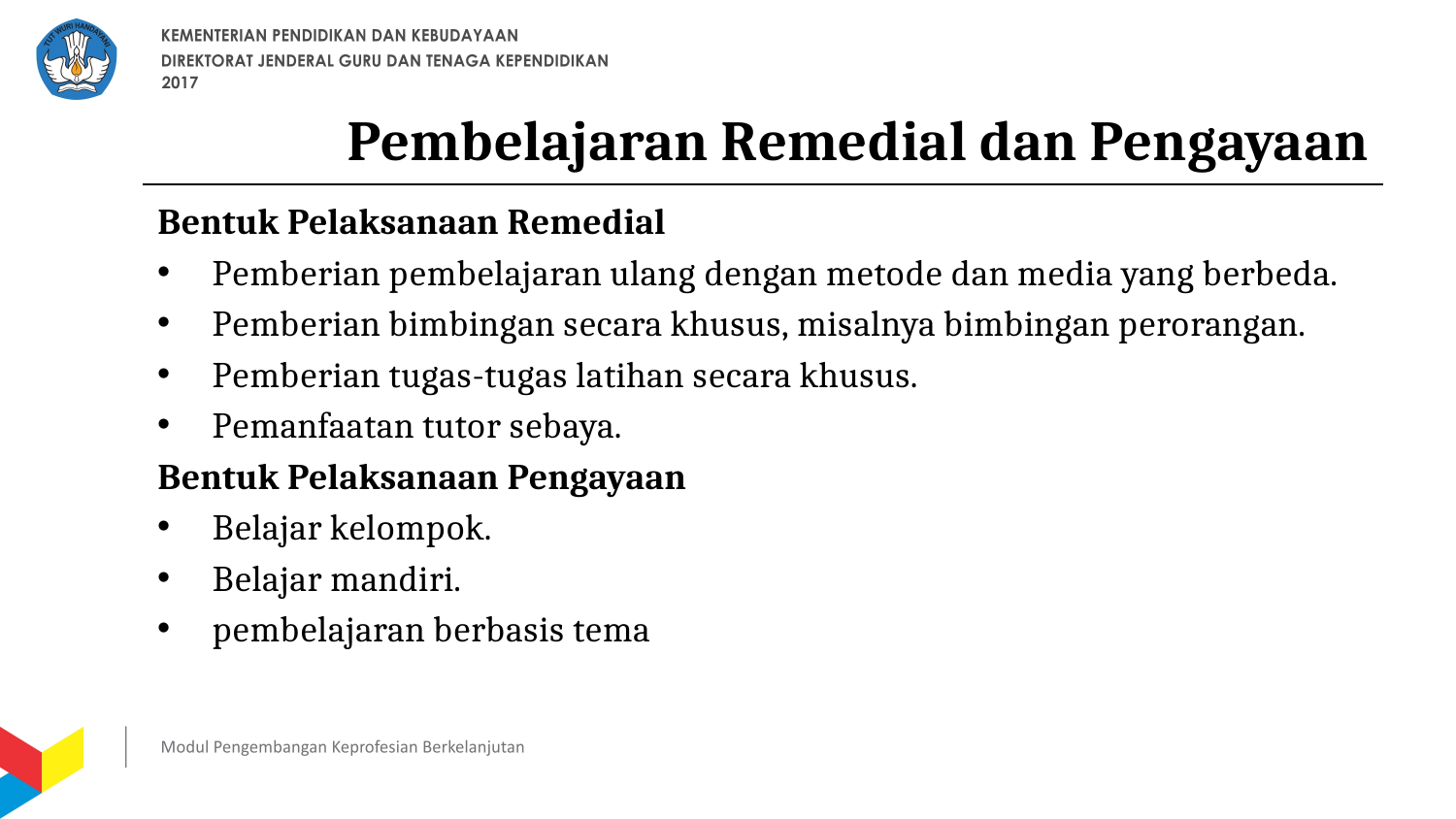

# Pembelajaran Remedial dan Pengayaan
Bentuk Pelaksanaan Remedial
Pemberian pembelajaran ulang dengan metode dan media yang berbeda.
Pemberian bimbingan secara khusus, misalnya bimbingan perorangan.
Pemberian tugas-tugas latihan secara khusus.
Pemanfaatan tutor sebaya.
Bentuk Pelaksanaan Pengayaan
Belajar kelompok.
Belajar mandiri.
pembelajaran berbasis tema